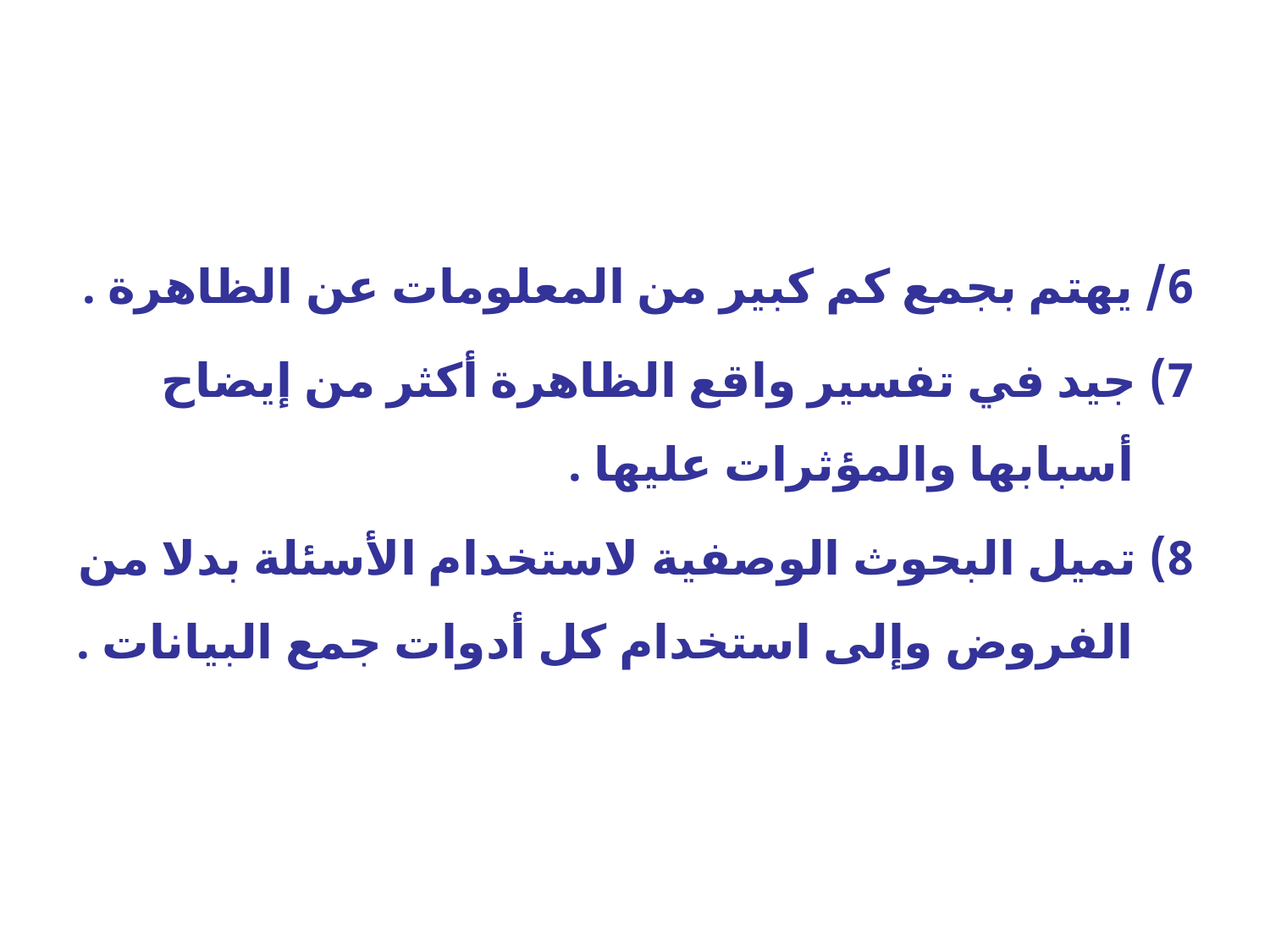

6/ يهتم بجمع كم كبير من المعلومات عن الظاهرة .
7) جيد في تفسير واقع الظاهرة أكثر من إيضاح أسبابها والمؤثرات عليها .
8) تميل البحوث الوصفية لاستخدام الأسئلة بدلا من الفروض وإلى استخدام كل أدوات جمع البيانات .